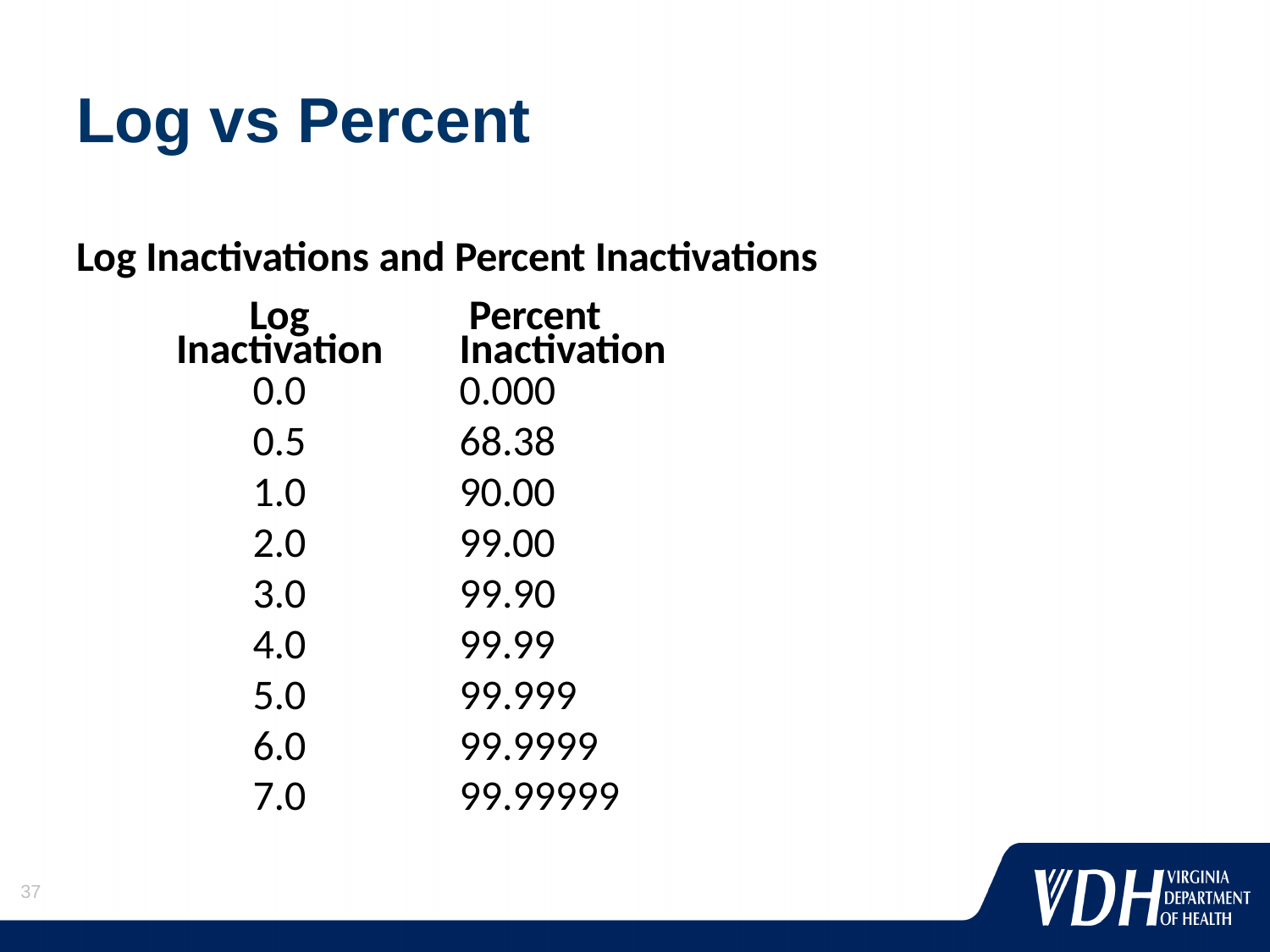

# Log vs Percent
Log Inactivations and Percent Inactivations

| Log Inactivation | Percent Inactivation |
| --- | --- |
| 0.0 | 0.000 |
| 0.5 | 68.38 |
| 1.0 | 90.00 |
| 2.0 | 99.00 |
| 3.0 | 99.90 |
| 4.0 | 99.99 |
| 5.0 | 99.999 |
| 6.0 | 99.9999 |
| 7.0 | 99.99999 |
37